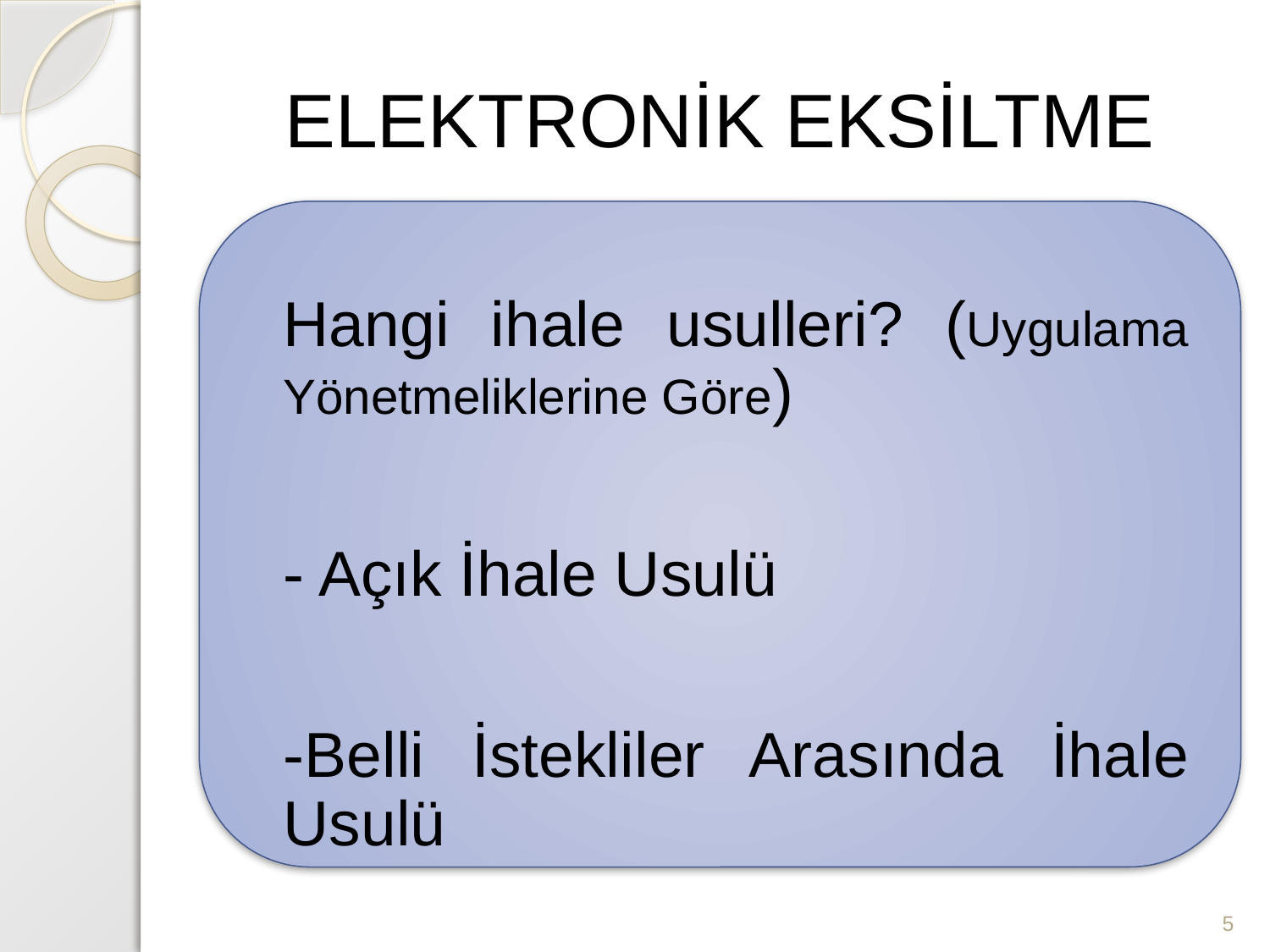

# ELEKTRONİK EKSİLTME

Hangi ihale usulleri? (Uygulama Yönetmeliklerine Göre)

- Açık İhale Usulü

-Belli İstekliler Arasında İhale Usulü

5